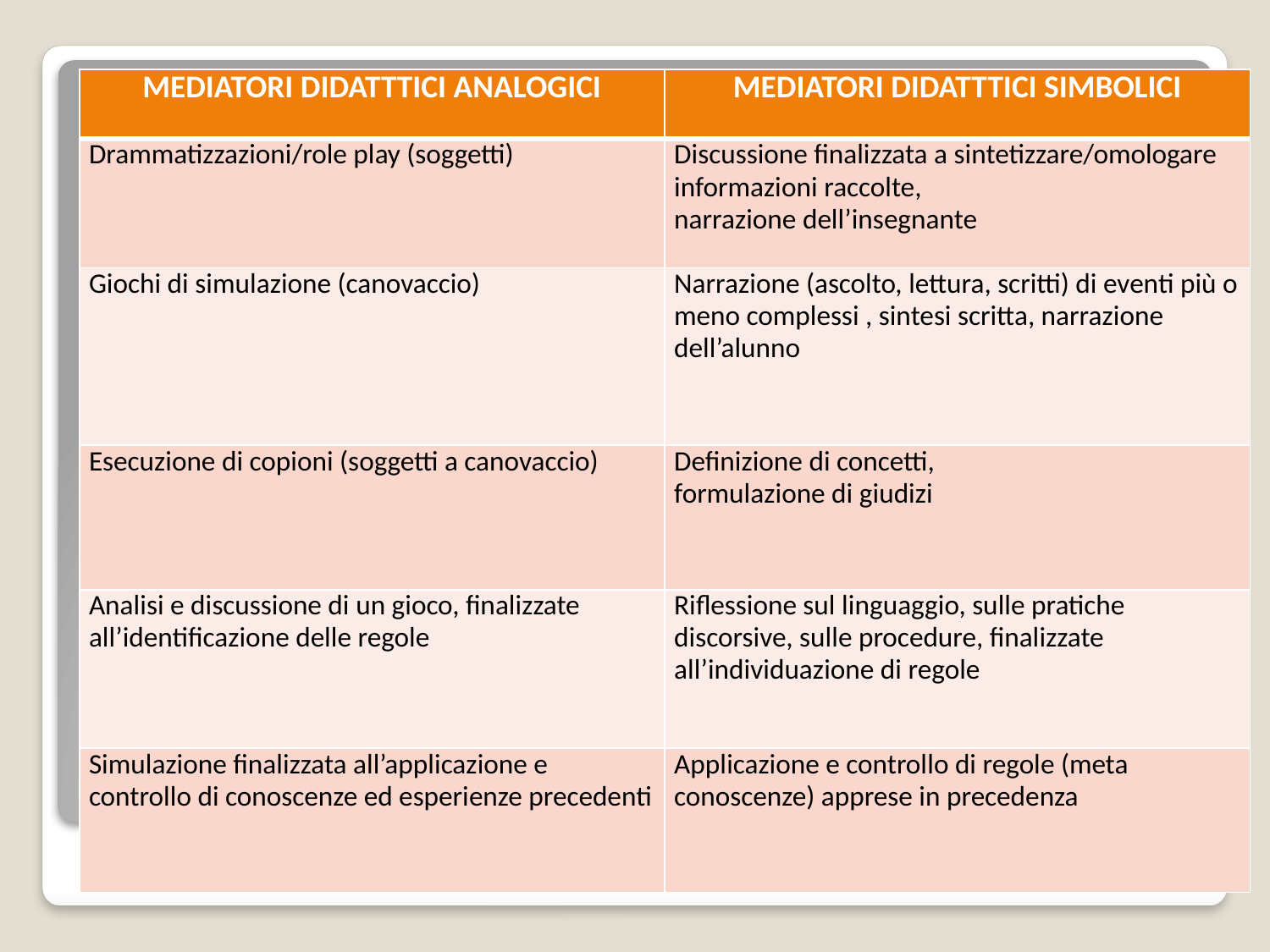

# Mediatori didattici
| MEDIATORI DIDATTTICI ANALOGICI | MEDIATORI DIDATTTICI SIMBOLICI |
| --- | --- |
| Drammatizzazioni/role play (soggetti) | Discussione finalizzata a sintetizzare/omologare informazioni raccolte, narrazione dell’insegnante |
| Giochi di simulazione (canovaccio) | Narrazione (ascolto, lettura, scritti) di eventi più o meno complessi , sintesi scritta, narrazione dell’alunno |
| Esecuzione di copioni (soggetti a canovaccio) | Definizione di concetti, formulazione di giudizi |
| Analisi e discussione di un gioco, finalizzate all’identificazione delle regole | Riflessione sul linguaggio, sulle pratiche discorsive, sulle procedure, finalizzate all’individuazione di regole |
| Simulazione finalizzata all’applicazione e controllo di conoscenze ed esperienze precedenti | Applicazione e controllo di regole (meta conoscenze) apprese in precedenza |